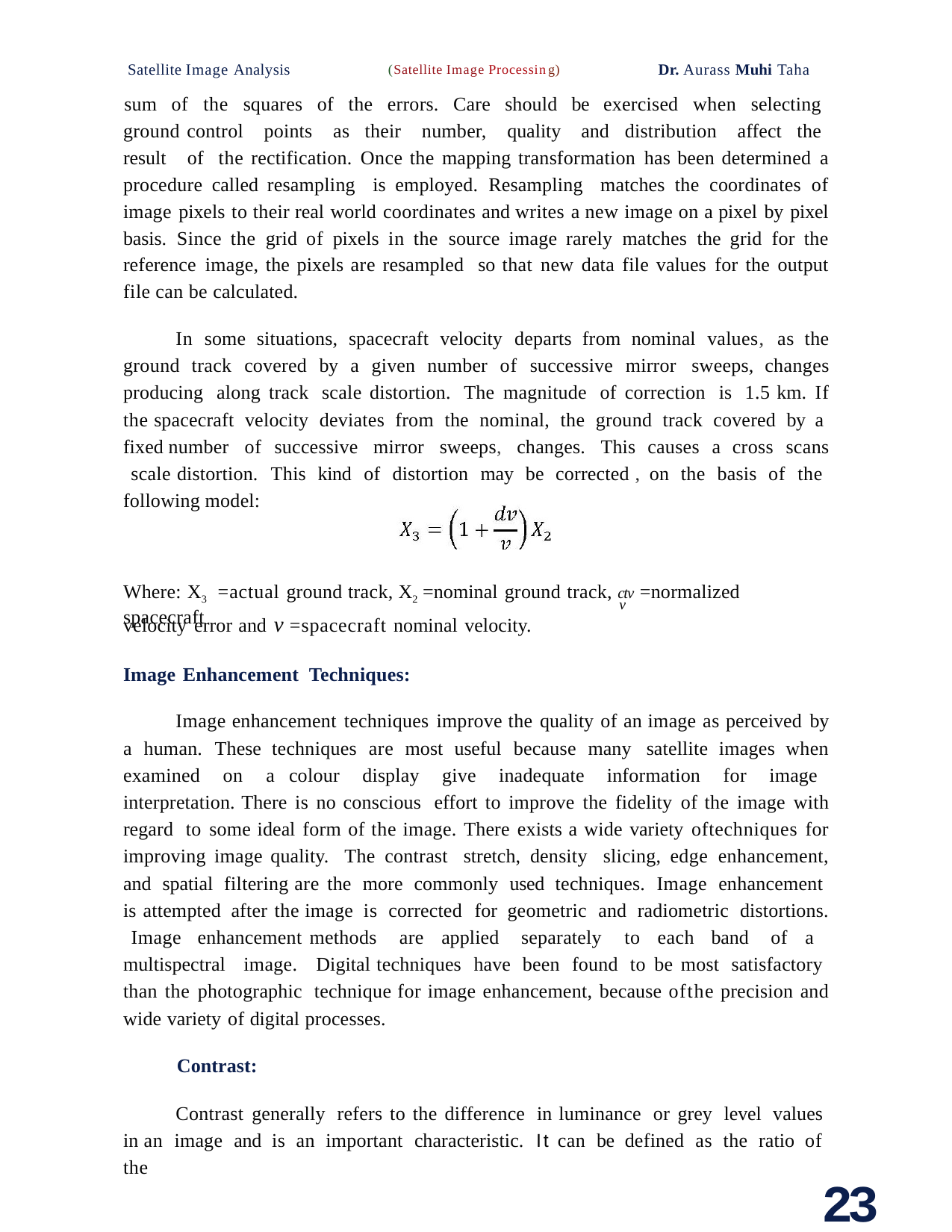

Satellite Image Analysis                       (Satellite Image Processing)                         Dr. Aurass Muhi Taha

sum  of  the  squares  of  the  errors.  Care  should  be  exercised  when  selecting  ground control   points   as  their   number,   quality   and  distribution   affect  the  result   of  the rectification. Once the mapping transformation has been determined a procedure called resampling  is employed. Resampling  matches the coordinates of image pixels to their real world coordinates and writes a new image on a pixel by pixel basis. Since the grid of pixels in the source image rarely matches the grid for the reference image, the pixels are resampled  so that new data file values for the output file can be calculated.

In  some  situations,  spacecraft  velocity  departs  from  nominal  values,  as  the ground  track  covered  by  a  given  number  of  successive  mirror   sweeps,  changes producing  along track  scale distortion.  The magnitude  of correction  is  1.5 km. If the spacecraft  velocity  deviates  from  the  nominal,  the  ground  track  covered  by  a  fixed number   of  successive   mirror   sweeps,  changes.   This  causes  a  cross  scans  scale distortion.  This  kind  of  distortion  may  be  corrected , on  the  basis  of  the  following model:

Where: X3  =actual ground track, X2 =nominal ground track, ctv =normalized  spacecraft
v
velocity error and v =spacecraft nominal velocity.

Image Enhancement  Techniques:

Image enhancement techniques improve the quality of an image as perceived by a  human.  These  techniques  are  most  useful  because  many   satellite  images  when examined  on  a colour  display  give  inadequate  information  for  image  interpretation. There is no conscious  effort to improve the fidelity of the image with regard  to some ideal form of the image. There exists a wide variety oftechniques for improving image quality.  The contrast  stretch, density  slicing, edge enhancement, and  spatial  filtering are the  more  commonly  used  techniques.  Image  enhancement  is attempted  after the image  is  corrected  for  geometric  and  radiometric  distortions.  Image  enhancement methods   are  applied   separately   to  each  band   of  a   multispectral   image.   Digital techniques  have  been  found  to be most  satisfactory  than the photographic  technique for image enhancement, because ofthe precision and wide variety of digital processes.

Contrast:

Contrast generally  refers to the difference  in luminance  or grey  level  values  in an  image  and  is  an  important  characteristic.  It can  be  defined  as  the  ratio  of  the
23